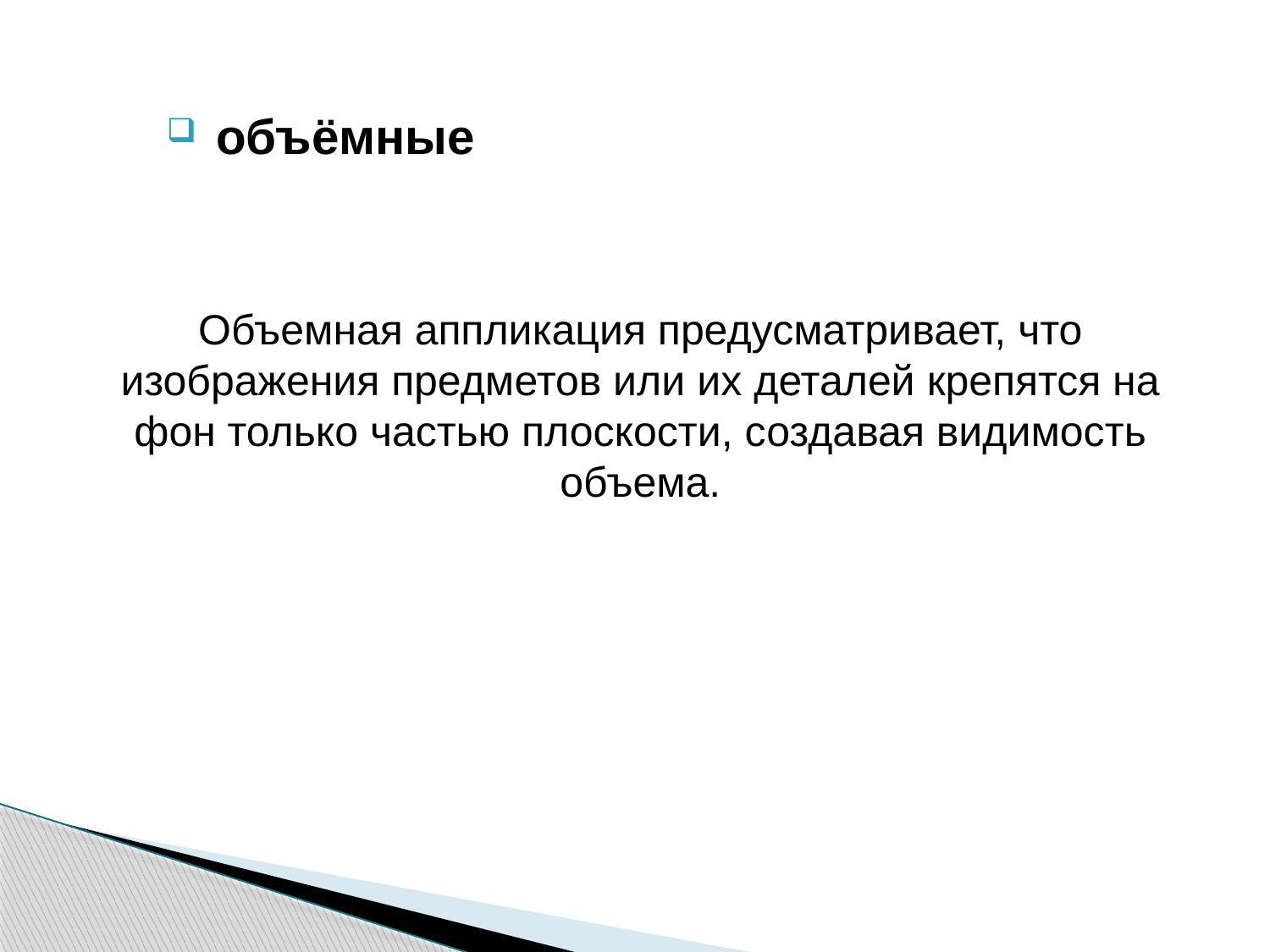

объёмные
Объемная аппликация предусматривает, что изображения предметов или их деталей крепятся на фон только частью плоскости, создавая видимость объема.